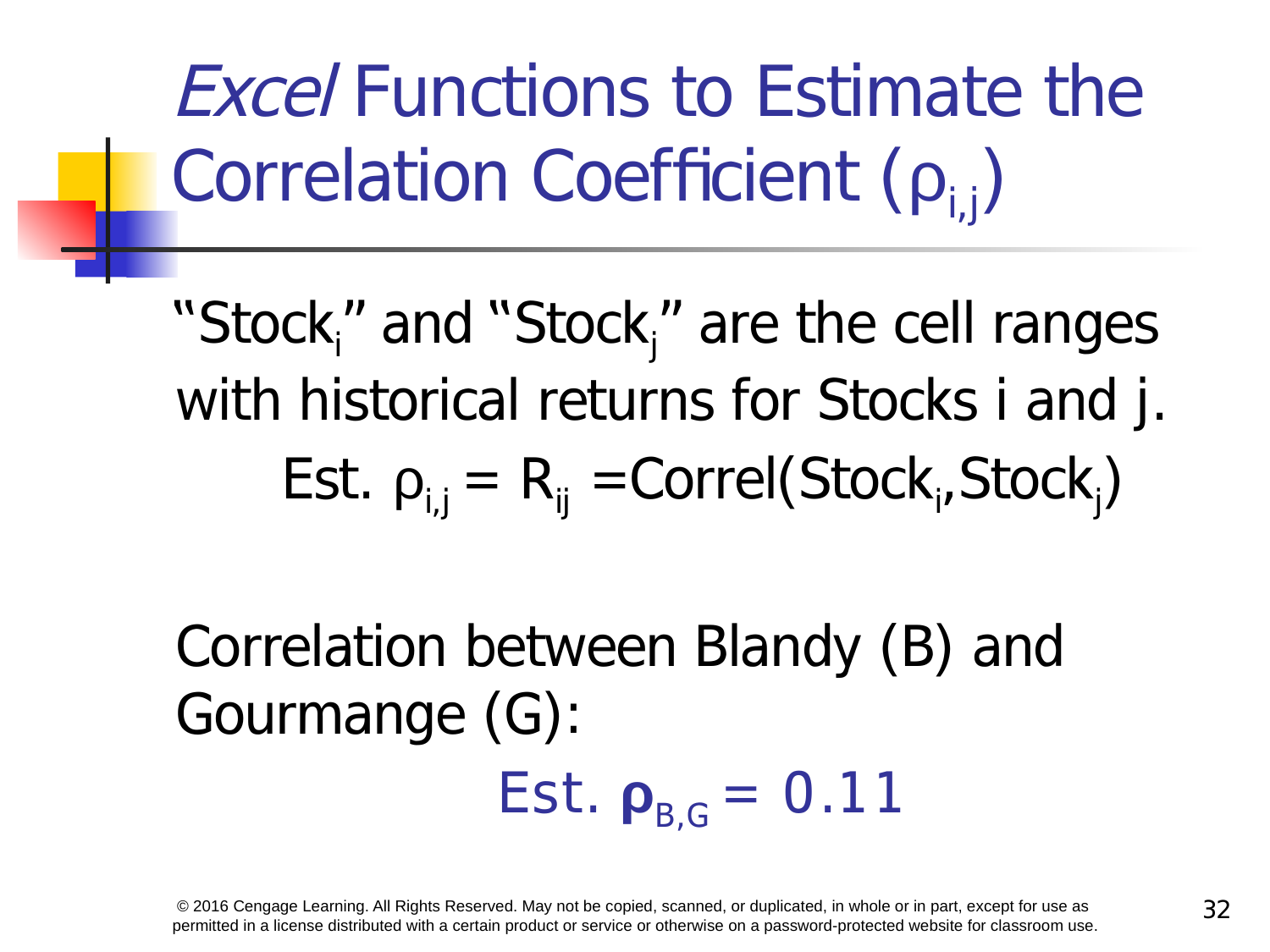

# Excel Functions to Estimate the Correlation Coefficient (ρi,j)
“Stocki” and “Stockj” are the cell ranges with historical returns for Stocks i and j.
Est. ρi,j = Rij =Correl(Stocki,Stockj)

Correlation between Blandy (B) and Gourmange (G):
Est. ρB,G = 0.11

32